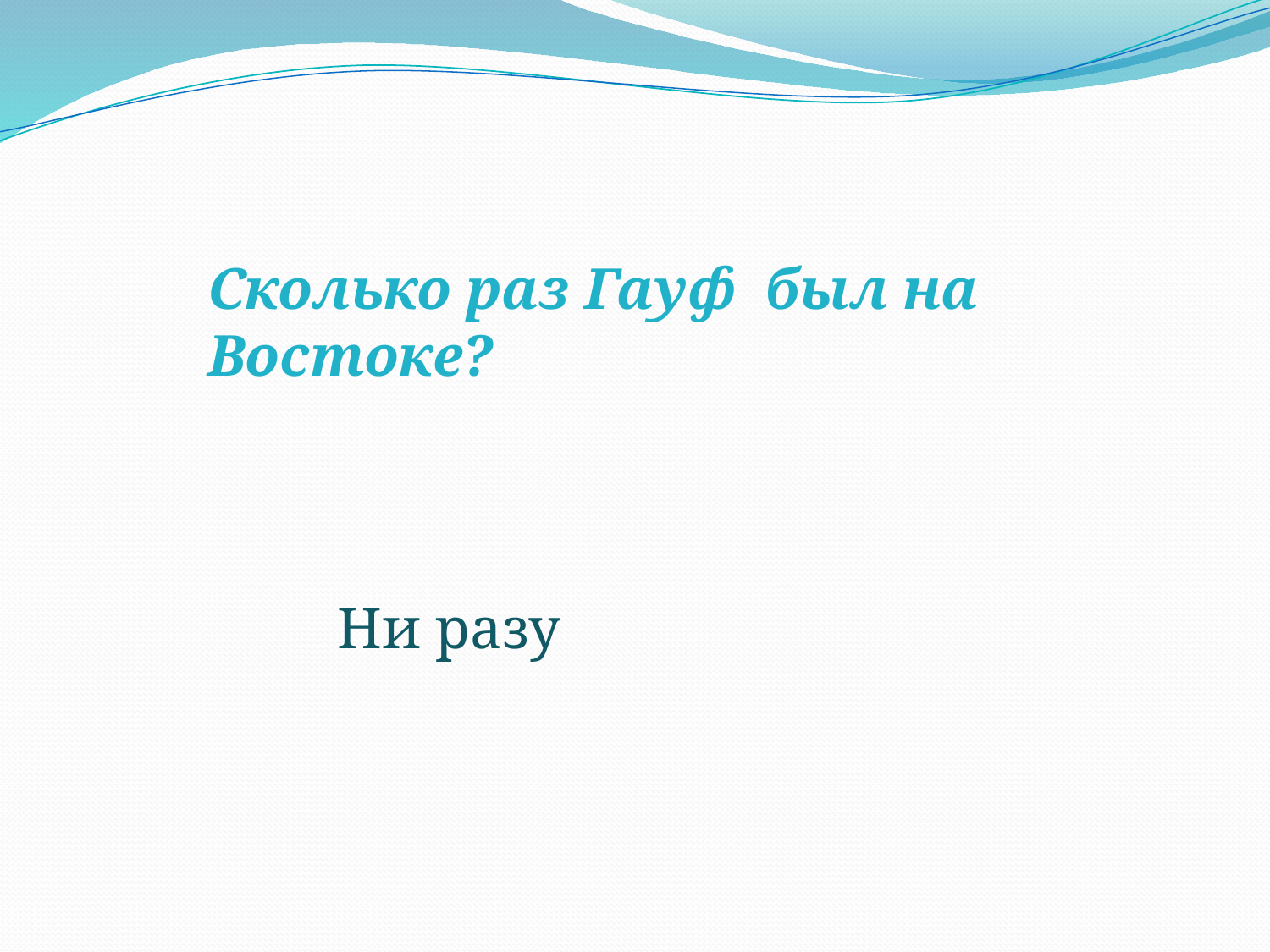

Сколько раз Гауф  был на Востоке?
Ни разу